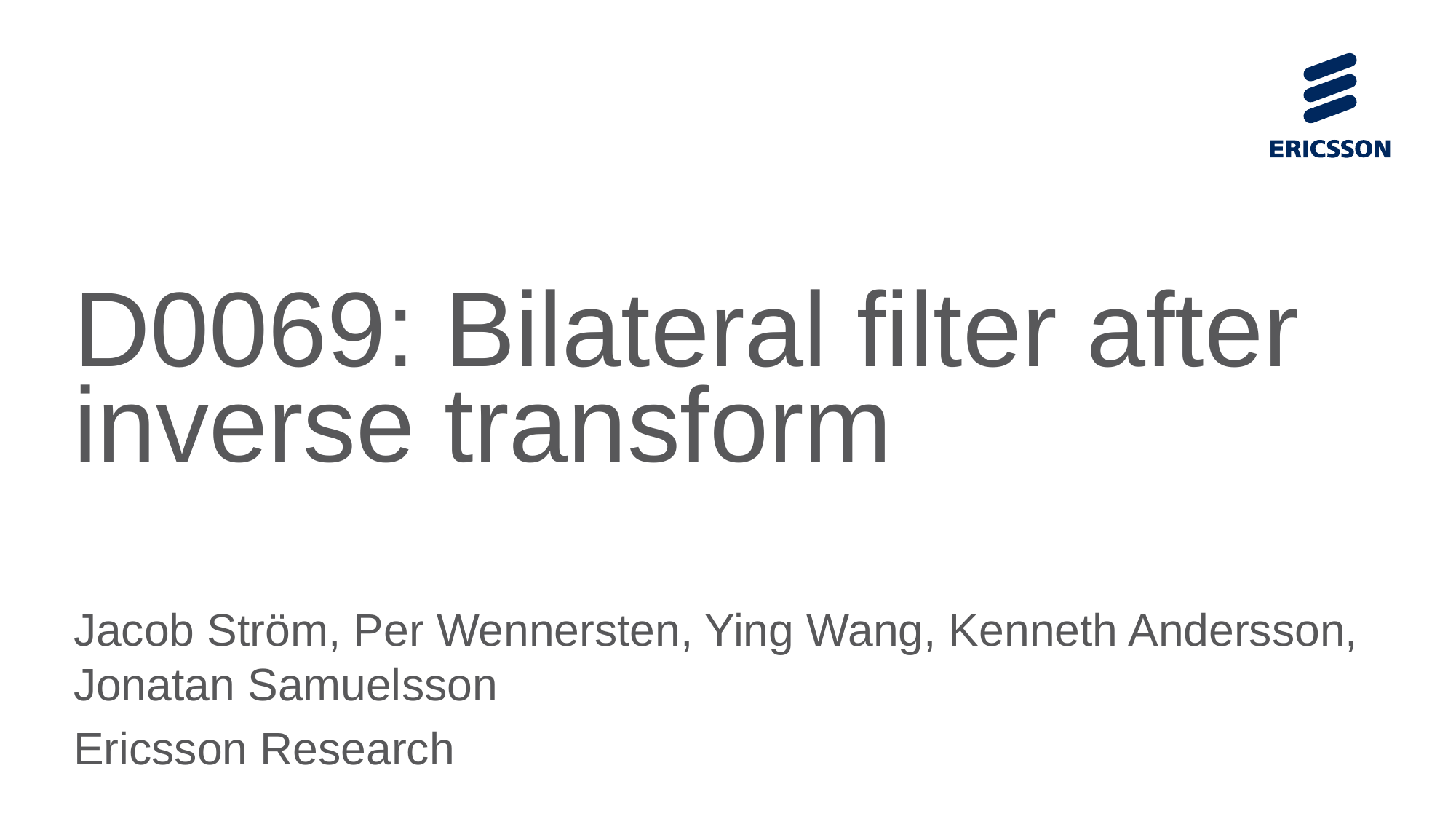

# D0069: Bilateral filter after inverse transform
Jacob Ström, Per Wennersten, Ying Wang, Kenneth Andersson, Jonatan Samuelsson
Ericsson Research